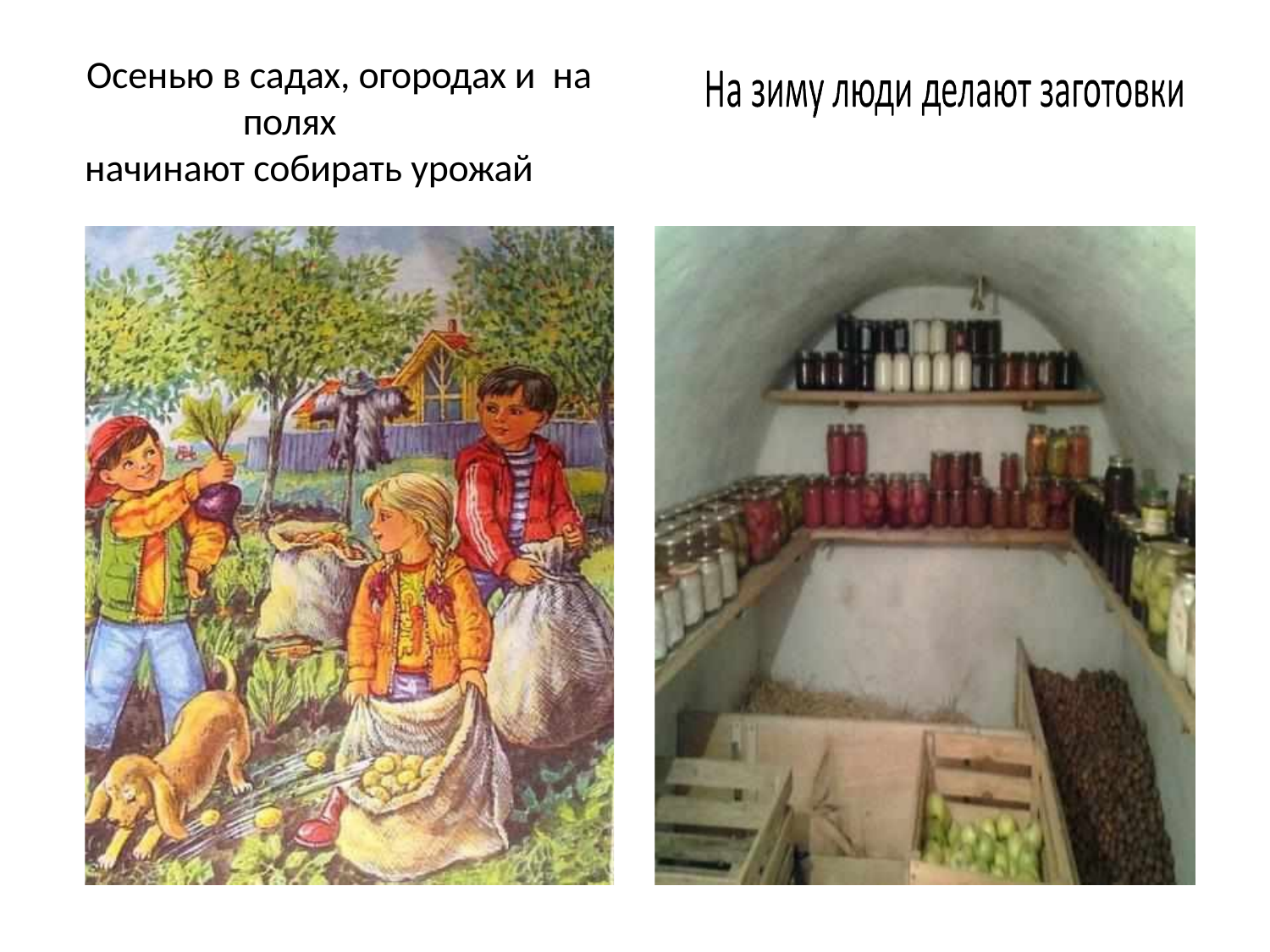

# Осенью в садах, огородах и  на полях
начинают собирать урожай